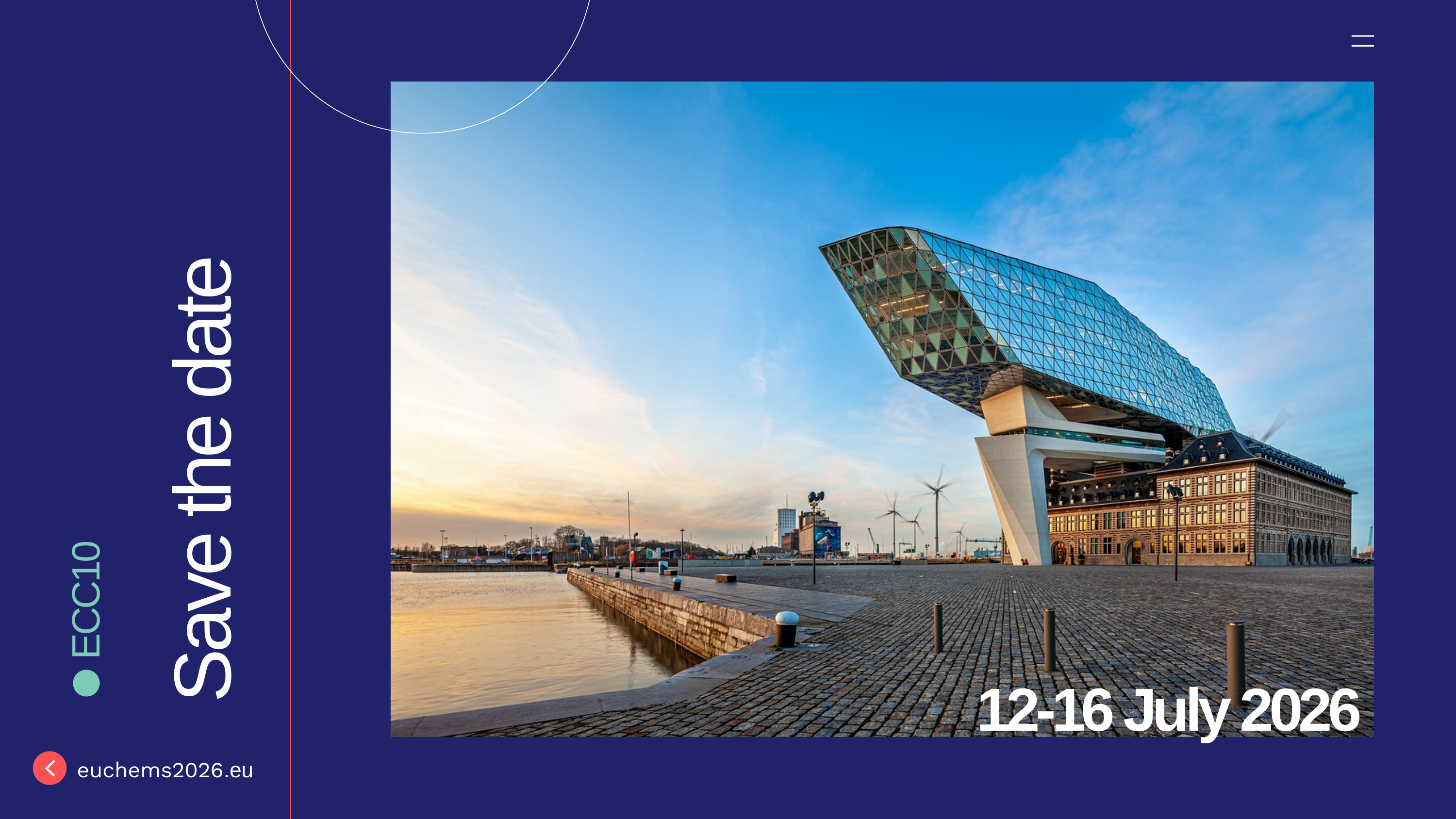

ECC10
Save the date

12-16 July 2026

euchems2026.eu